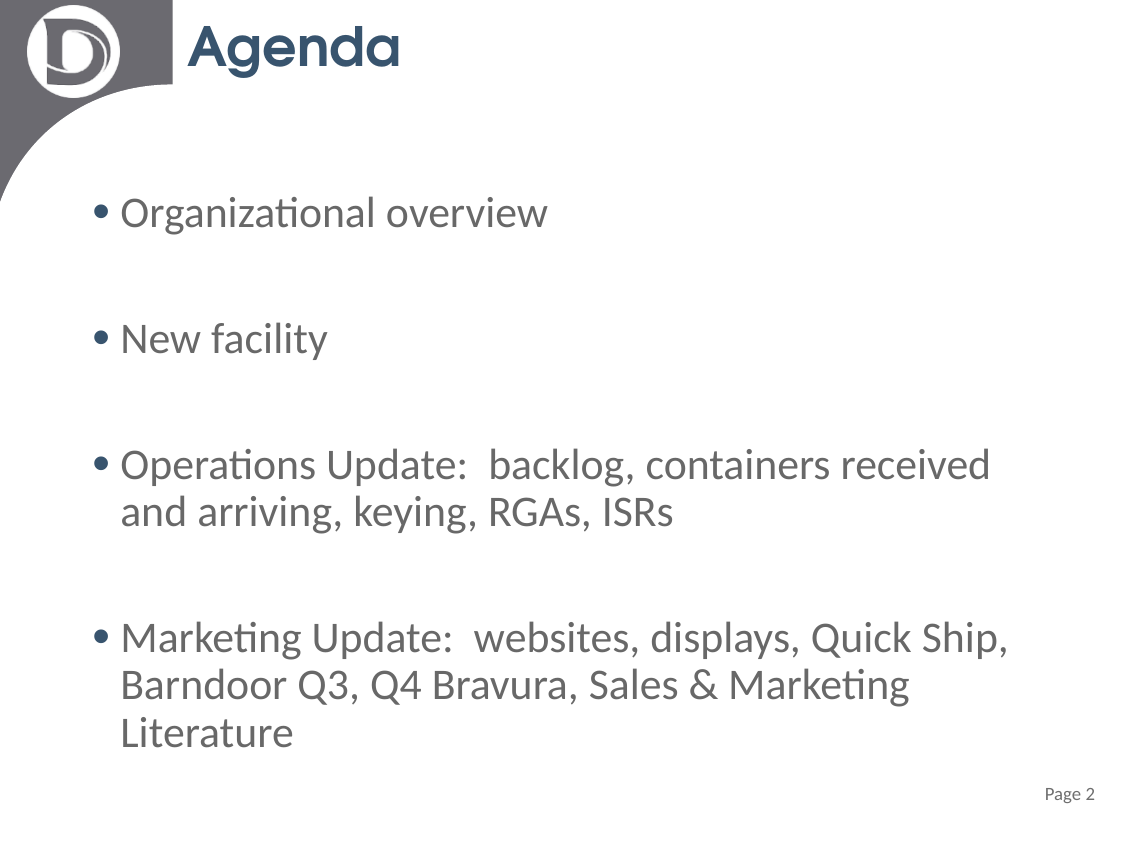

# Agenda
Organizational overview

New facility

Operations Update:  backlog, containers received and arriving, keying, RGAs, ISRs

Marketing Update:  websites, displays, Quick Ship, Barndoor Q3, Q4 Bravura, Sales & Marketing Literature

Page 2